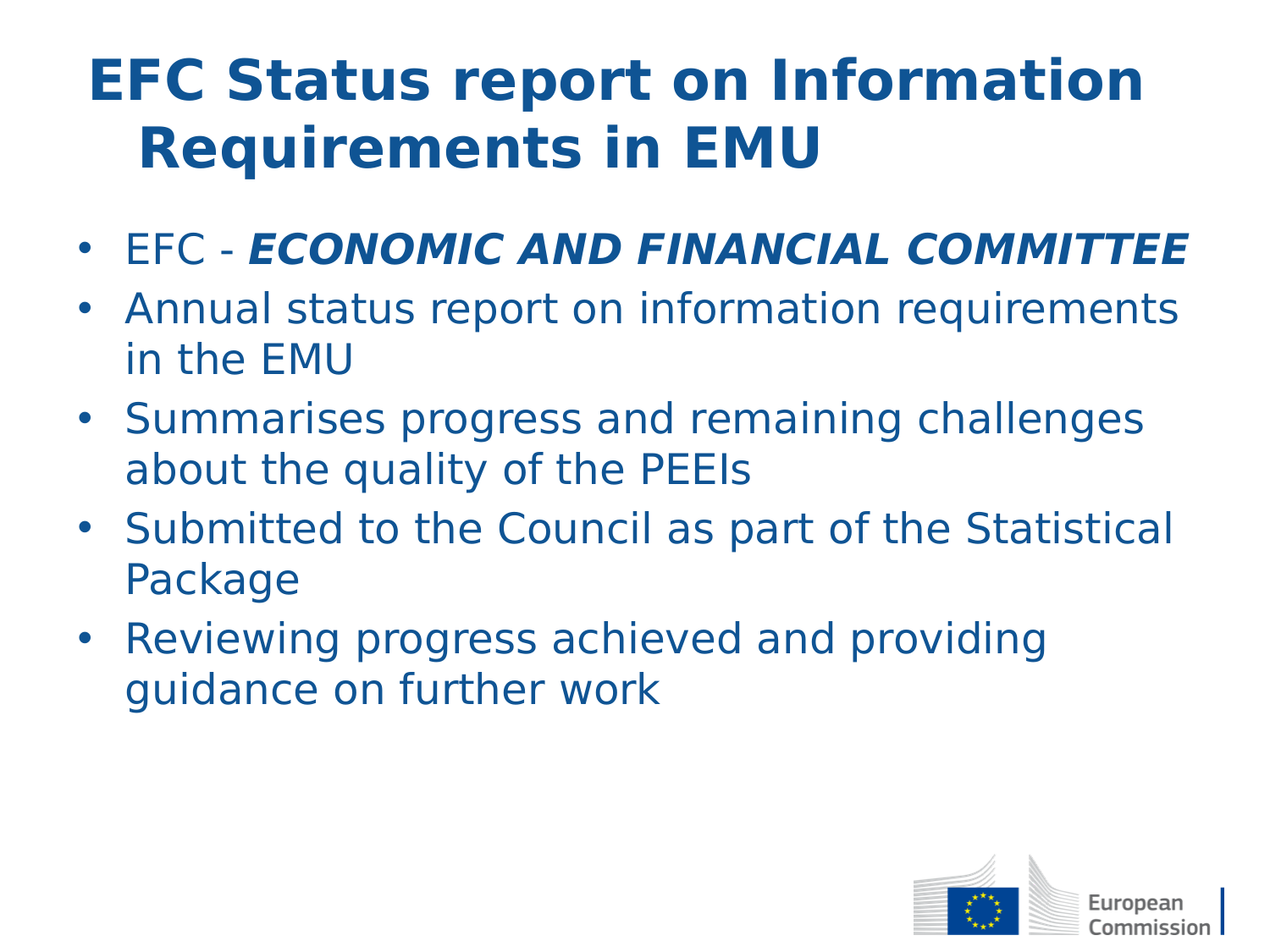

# EFC Status report on Information Requirements in EMU
EFC - Economic and Financial Committee
Annual status report on information requirements in the EMU
Summarises progress and remaining challenges about the quality of the PEEIs
Submitted to the Council as part of the Statistical Package
Reviewing progress achieved and providing guidance on further work